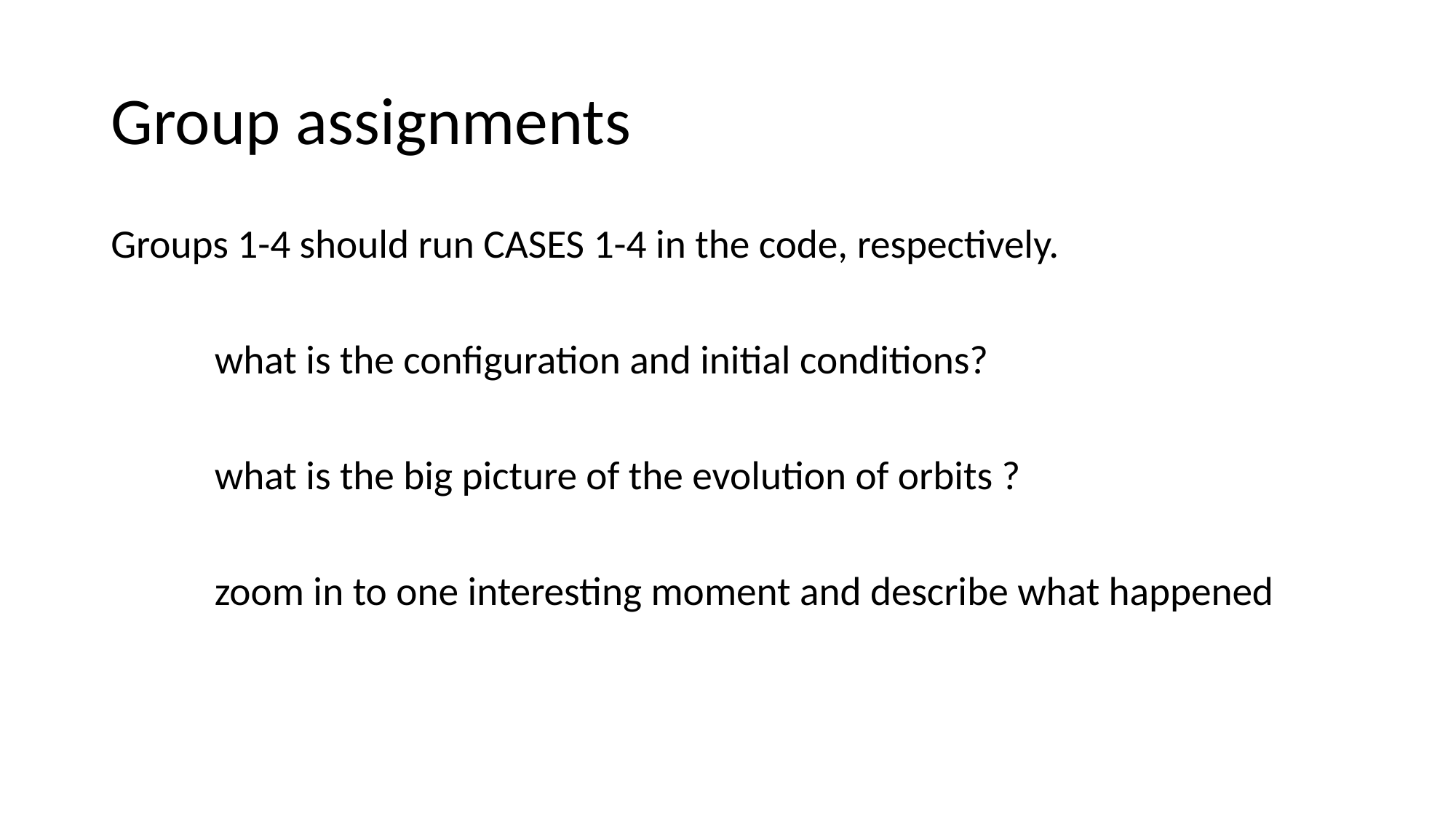

# Group assignments
Groups 1-4 should run CASES 1-4 in the code, respectively.

	what is the configuration and initial conditions?

	what is the big picture of the evolution of orbits ?

	zoom in to one interesting moment and describe what happened